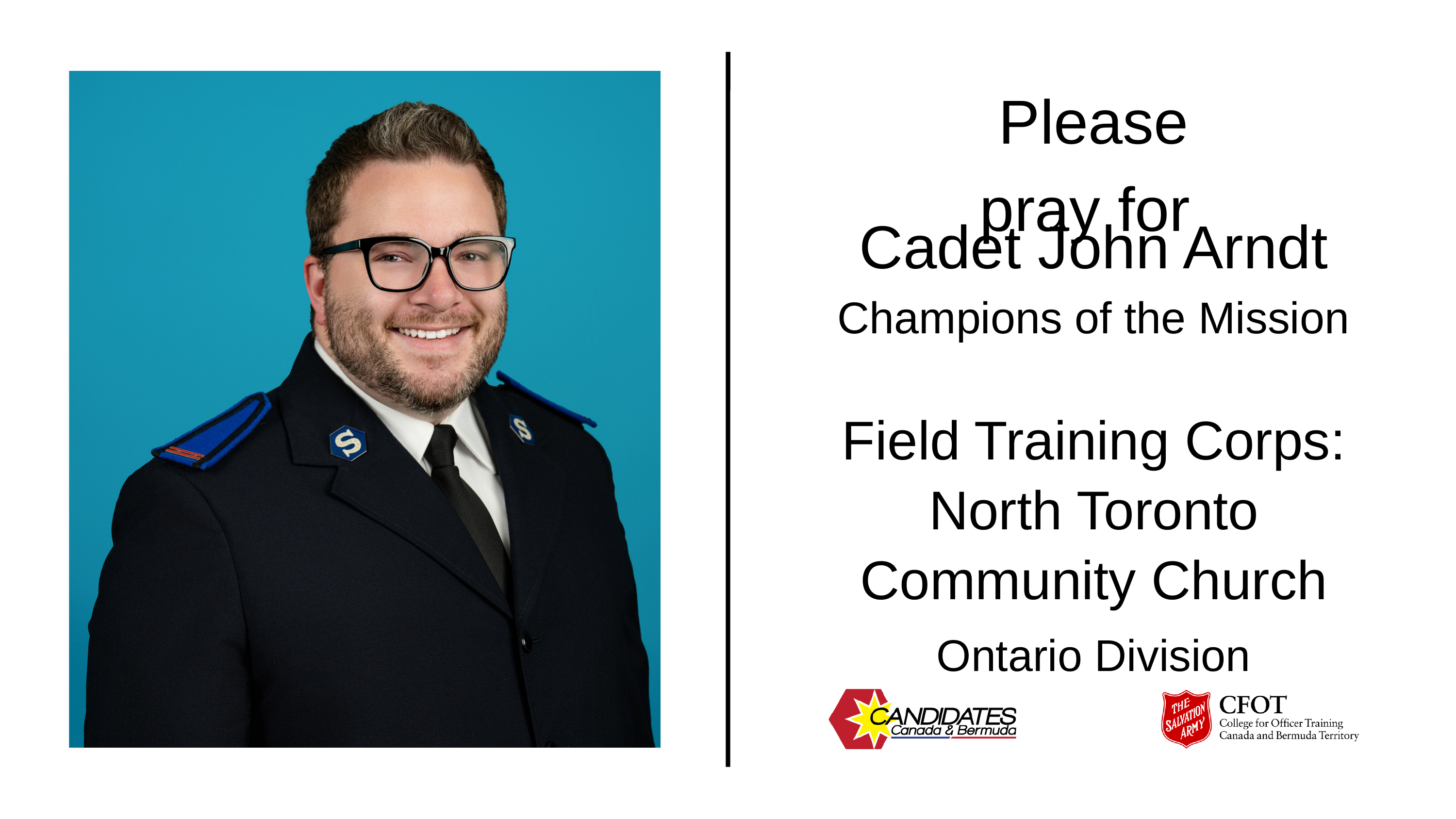

Please pray for

Cadet John Arndt
Champions of the Mission

Field Training Corps:
North Toronto
Community Church
Ontario Division